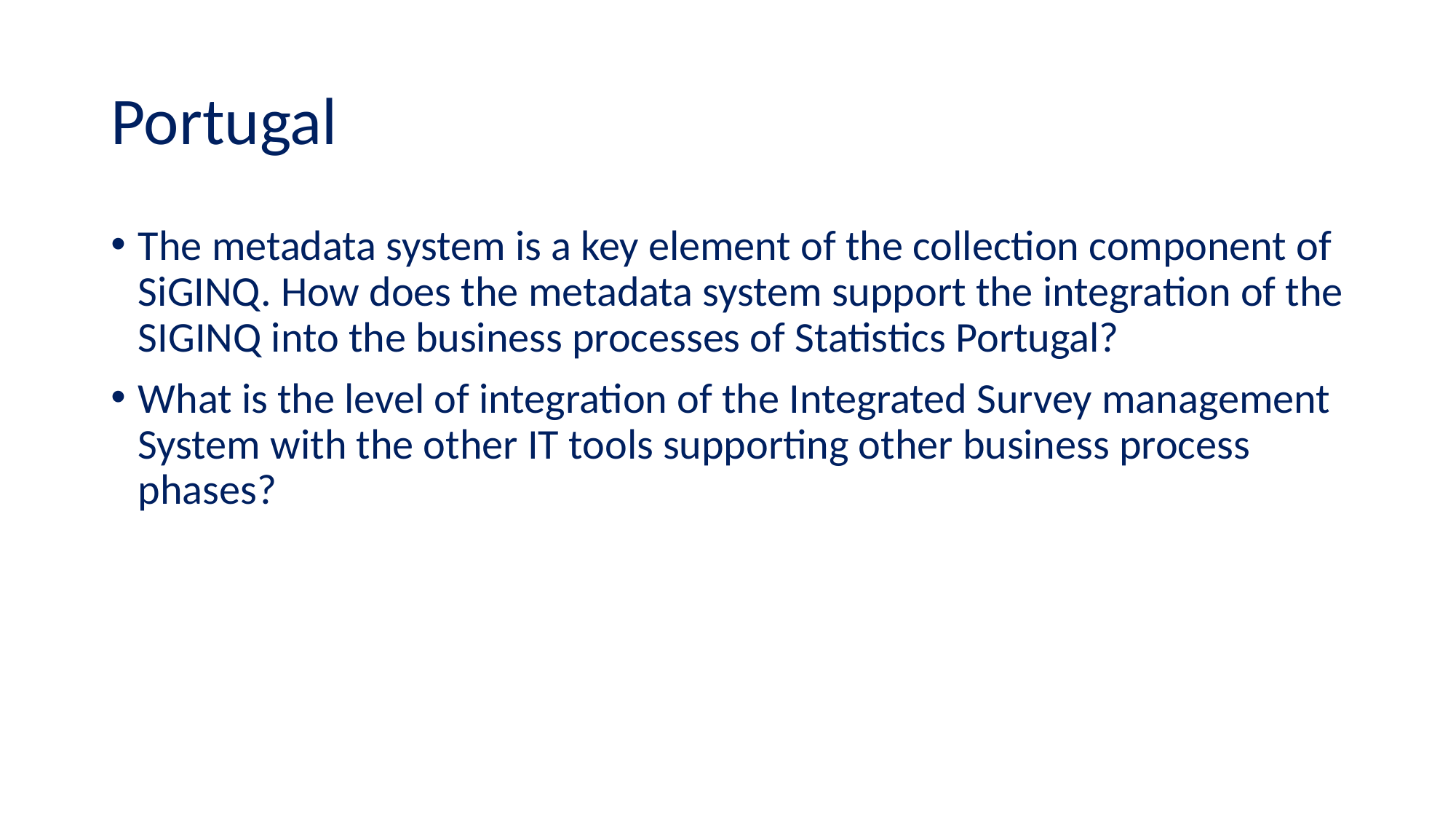

# Portugal
The metadata system is a key element of the collection component of SiGINQ. How does the metadata system support the integration of the SIGINQ into the business processes of Statistics Portugal?
What is the level of integration of the Integrated Survey management System with the other IT tools supporting other business process phases?